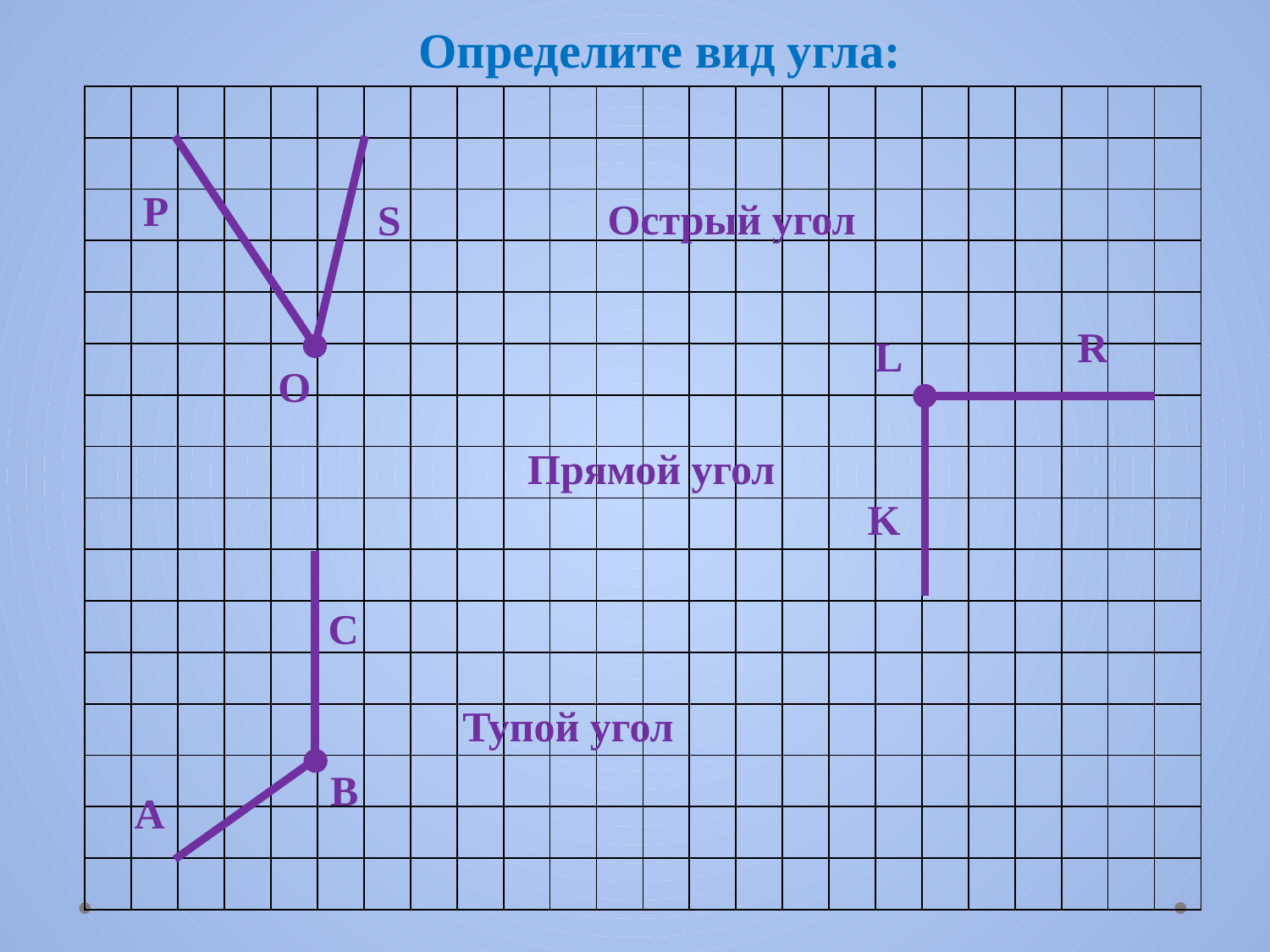

Определите вид угла:
|  |  |  |  |  |  |  |  |  |  |  |  |  |  |  |  |  |  |  |  |  |  |  |  |
| --- | --- | --- | --- | --- | --- | --- | --- | --- | --- | --- | --- | --- | --- | --- | --- | --- | --- | --- | --- | --- | --- | --- | --- |
|  |  |  |  |  |  |  |  |  |  |  |  |  |  |  |  |  |  |  |  |  |  |  |  |
|  |  |  |  |  |  |  |  |  |  |  |  |  |  |  |  |  |  |  |  |  |  |  |  |
|  |  |  |  |  |  |  |  |  |  |  |  |  |  |  |  |  |  |  |  |  |  |  |  |
|  |  |  |  |  |  |  |  |  |  |  |  |  |  |  |  |  |  |  |  |  |  |  |  |
|  |  |  |  |  |  |  |  |  |  |  |  |  |  |  |  |  |  |  |  |  |  |  |  |
|  |  |  |  |  |  |  |  |  |  |  |  |  |  |  |  |  |  |  |  |  |  |  |  |
|  |  |  |  |  |  |  |  |  |  |  |  |  |  |  |  |  |  |  |  |  |  |  |  |
|  |  |  |  |  |  |  |  |  |  |  |  |  |  |  |  |  |  |  |  |  |  |  |  |
|  |  |  |  |  |  |  |  |  |  |  |  |  |  |  |  |  |  |  |  |  |  |  |  |
|  |  |  |  |  |  |  |  |  |  |  |  |  |  |  |  |  |  |  |  |  |  |  |  |
|  |  |  |  |  |  |  |  |  |  |  |  |  |  |  |  |  |  |  |  |  |  |  |  |
|  |  |  |  |  |  |  |  |  |  |  |  |  |  |  |  |  |  |  |  |  |  |  |  |
|  |  |  |  |  |  |  |  |  |  |  |  |  |  |  |  |  |  |  |  |  |  |  |  |
|  |  |  |  |  |  |  |  |  |  |  |  |  |  |  |  |  |  |  |  |  |  |  |  |
|  |  |  |  |  |  |  |  |  |  |  |  |  |  |  |  |  |  |  |  |  |  |  |  |
P
S
O
Острый угол
R
L
K

Прямой угол
C
Тупой угол

B
A